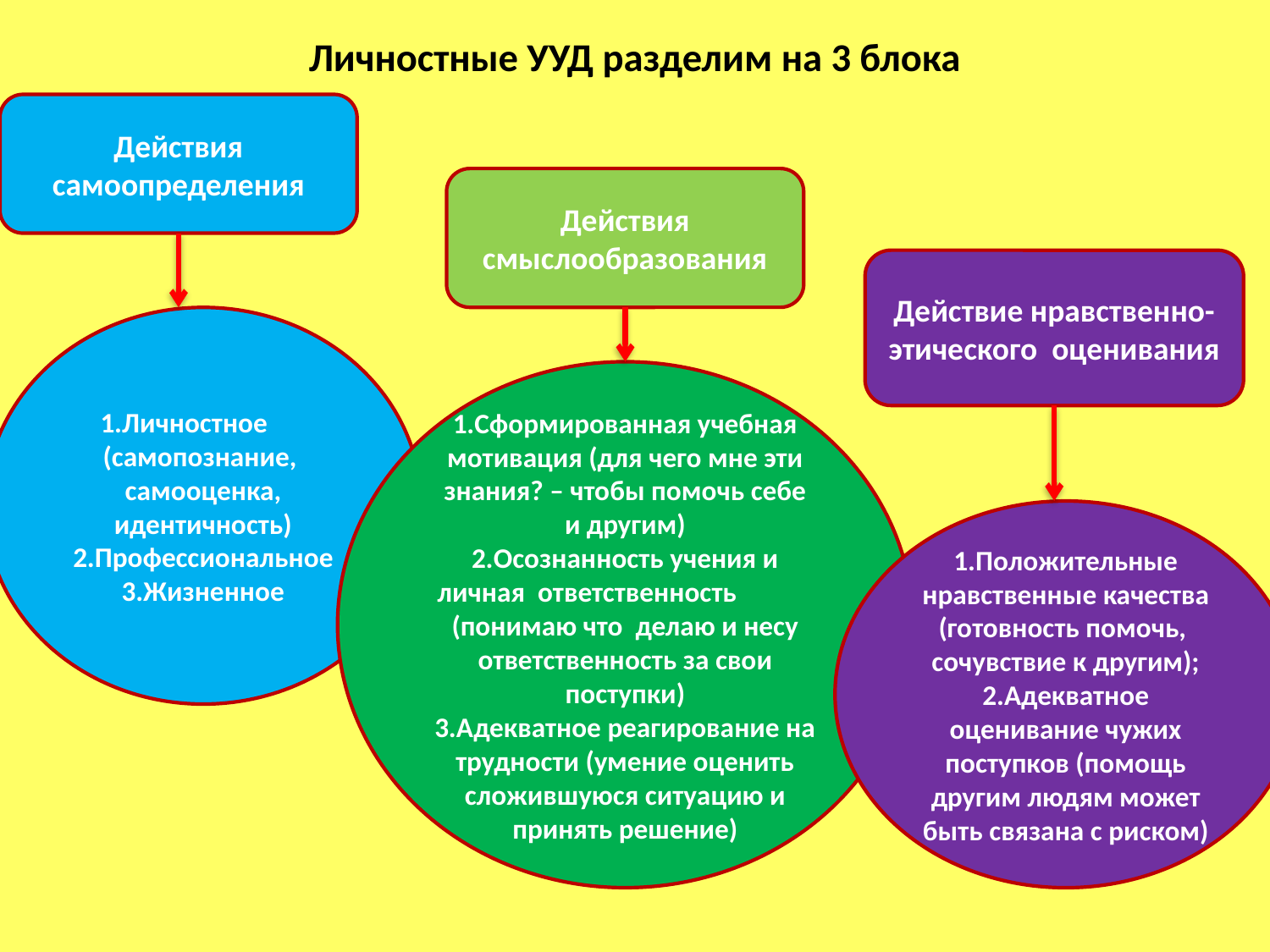

# Личностные УУД разделим на 3 блока
Действия самоопределения
Действия смыслообразования

Действие нравственно-этического  оценивания
1.Личностное       (самопознание,  самооценка, идентичность)
2.Профессиональное
3.Жизненное
1.Сформированная учебная мотивация (для чего мне эти знания? – чтобы помочь себе и другим)
2.Осознанность учения и личная  ответственность             (понимаю что  делаю и несу ответственность за свои поступки)
3.Адекватное реагирование на трудности (умение оценить сложившуюся ситуацию и принять решение)
1.Положительные нравственные качества (готовность помочь,  сочувствие к другим);
2.Адекватное оценивание чужих поступков (помощь другим людям может быть связана с риском)